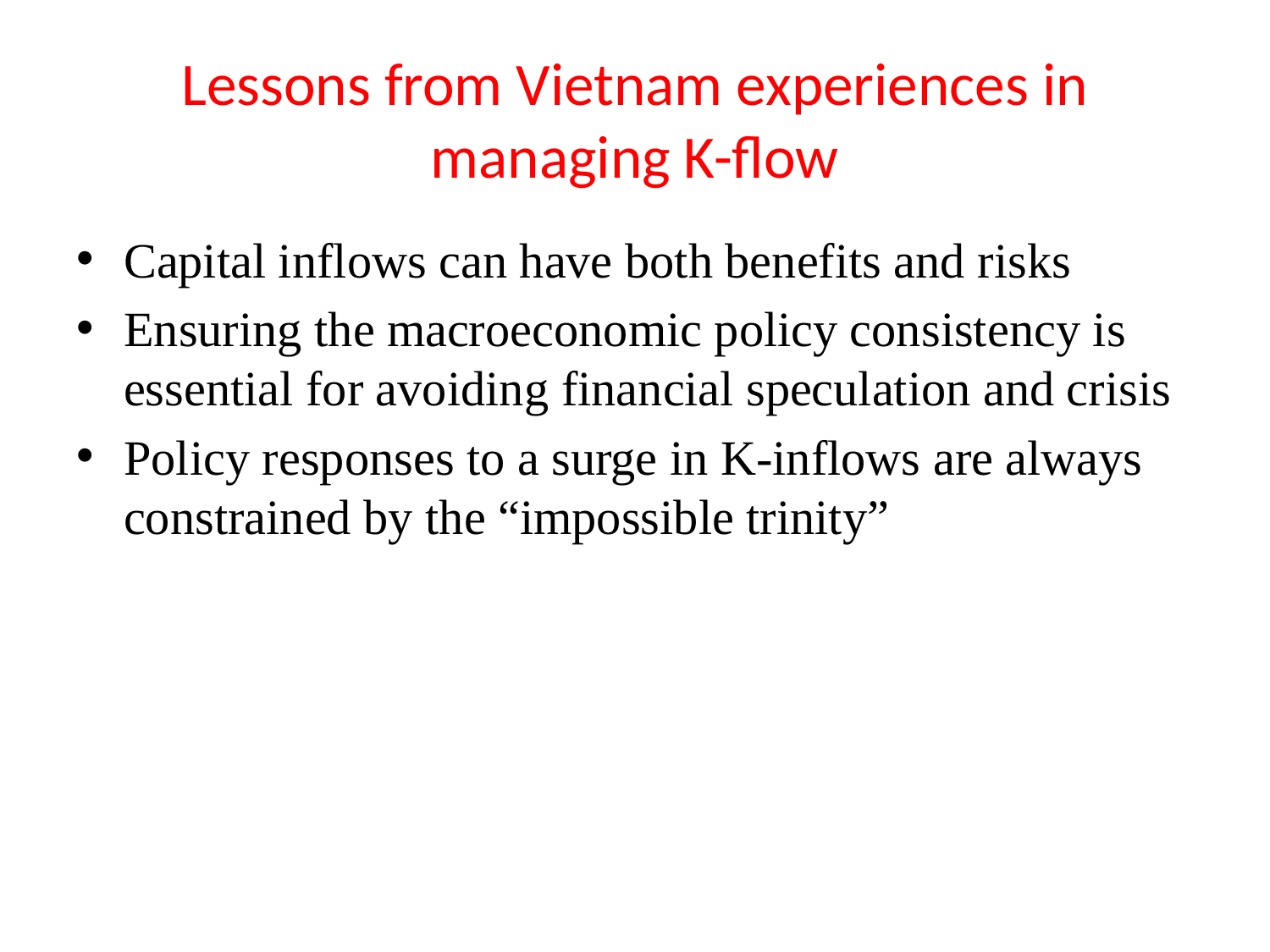

# Lessons from Vietnam experiences in managing K-flow
Capital inflows can have both benefits and risks
Ensuring the macroeconomic policy consistency is essential for avoiding financial speculation and crisis
Policy responses to a surge in K-inflows are always constrained by the “impossible trinity”